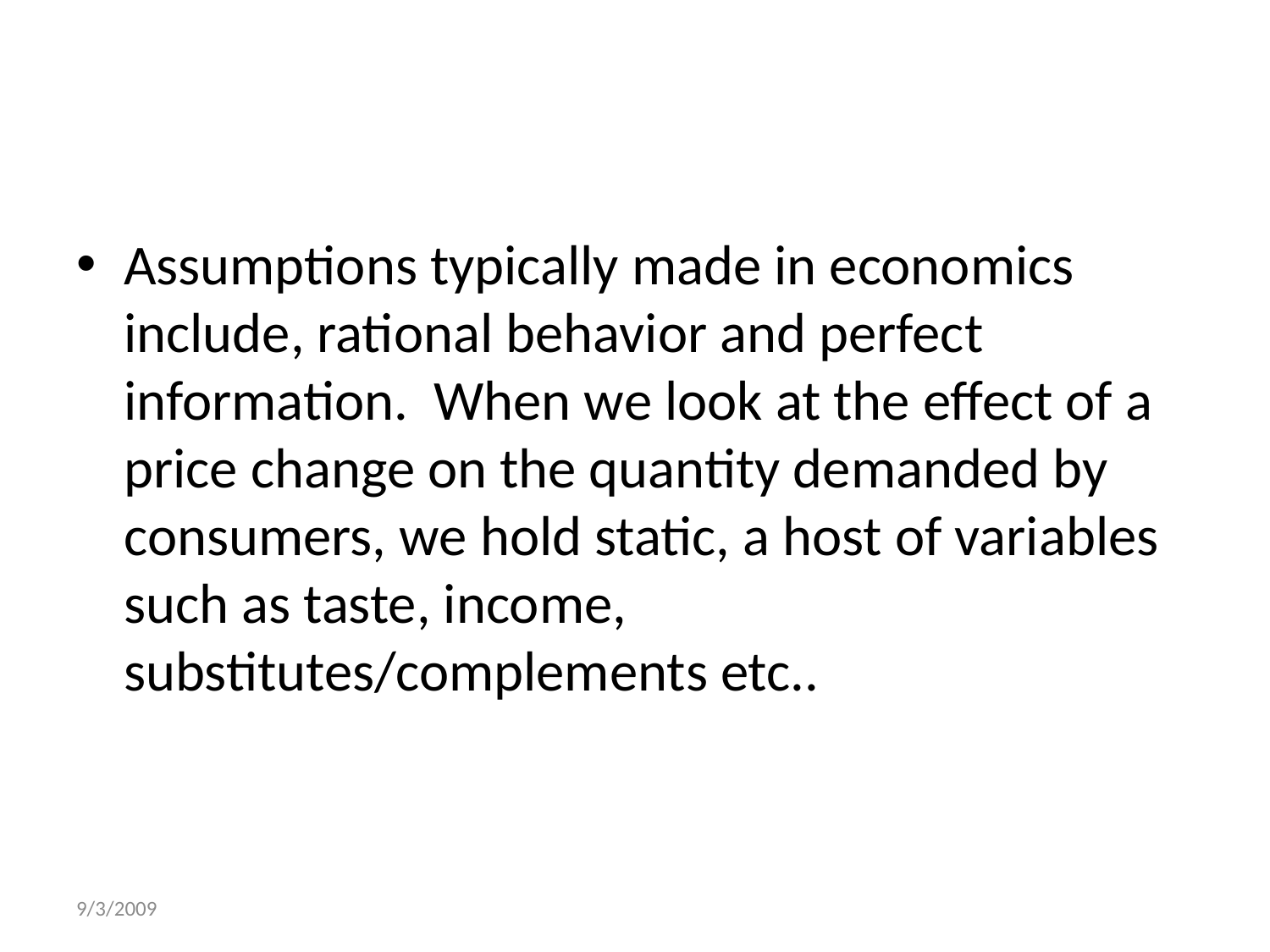

Assumptions typically made in economics include, rational behavior and perfect information.  When we look at the effect of a price change on the quantity demanded by consumers, we hold static, a host of variables such as taste, income, substitutes/complements etc..
9/3/2009